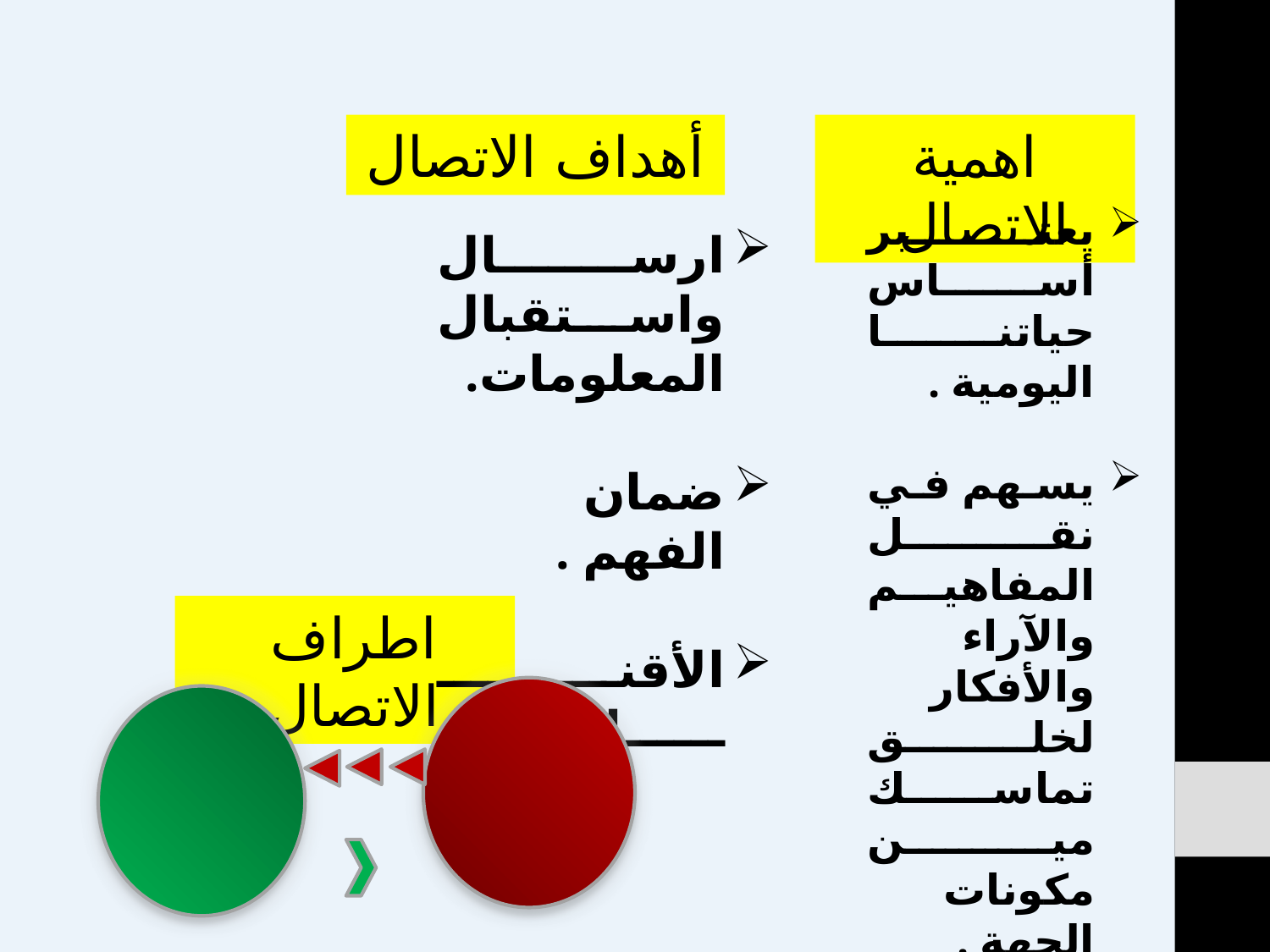

أهداف الاتصال
اهمية الاتصال
يعتبر أساس حياتنا اليومية .

يسهم في نقل المفاهيم والآراء والأفكار لخلق تماسك مين مكونات الجهة .

وسيلة هادفة لضمان التفاعل والتبادل المشترك للمهام المختلفة .
ارسال واستقبال المعلومات.

ضمان الفهم .

الأقنــــــــــــــــاع .
اطراف  الاتصال